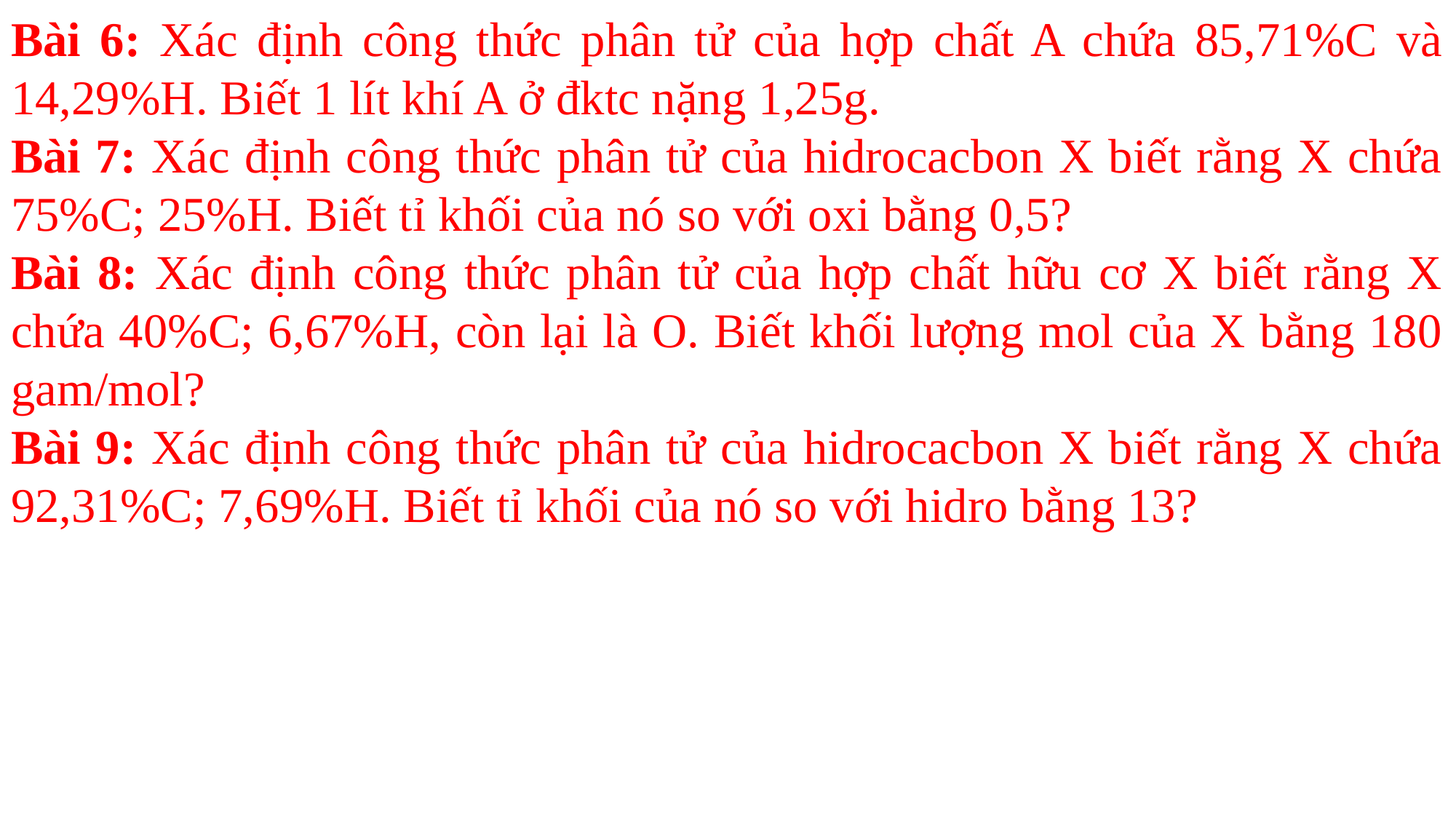

Bài 6: Xác định công thức phân tử của hợp chất A chứa 85,71%C và 14,29%H. Biết 1 lít khí A ở đktc nặng 1,25g.
Bài 7: Xác định công thức phân tử của hidrocacbon X biết rằng X chứa 75%C; 25%H. Biết tỉ khối của nó so với oxi bằng 0,5?
Bài 8: Xác định công thức phân tử của hợp chất hữu cơ X biết rằng X chứa 40%C; 6,67%H, còn lại là O. Biết khối lượng mol của X bằng 180 gam/mol?
Bài 9: Xác định công thức phân tử của hidrocacbon X biết rằng X chứa 92,31%C; 7,69%H. Biết tỉ khối của nó so với hidro bằng 13?